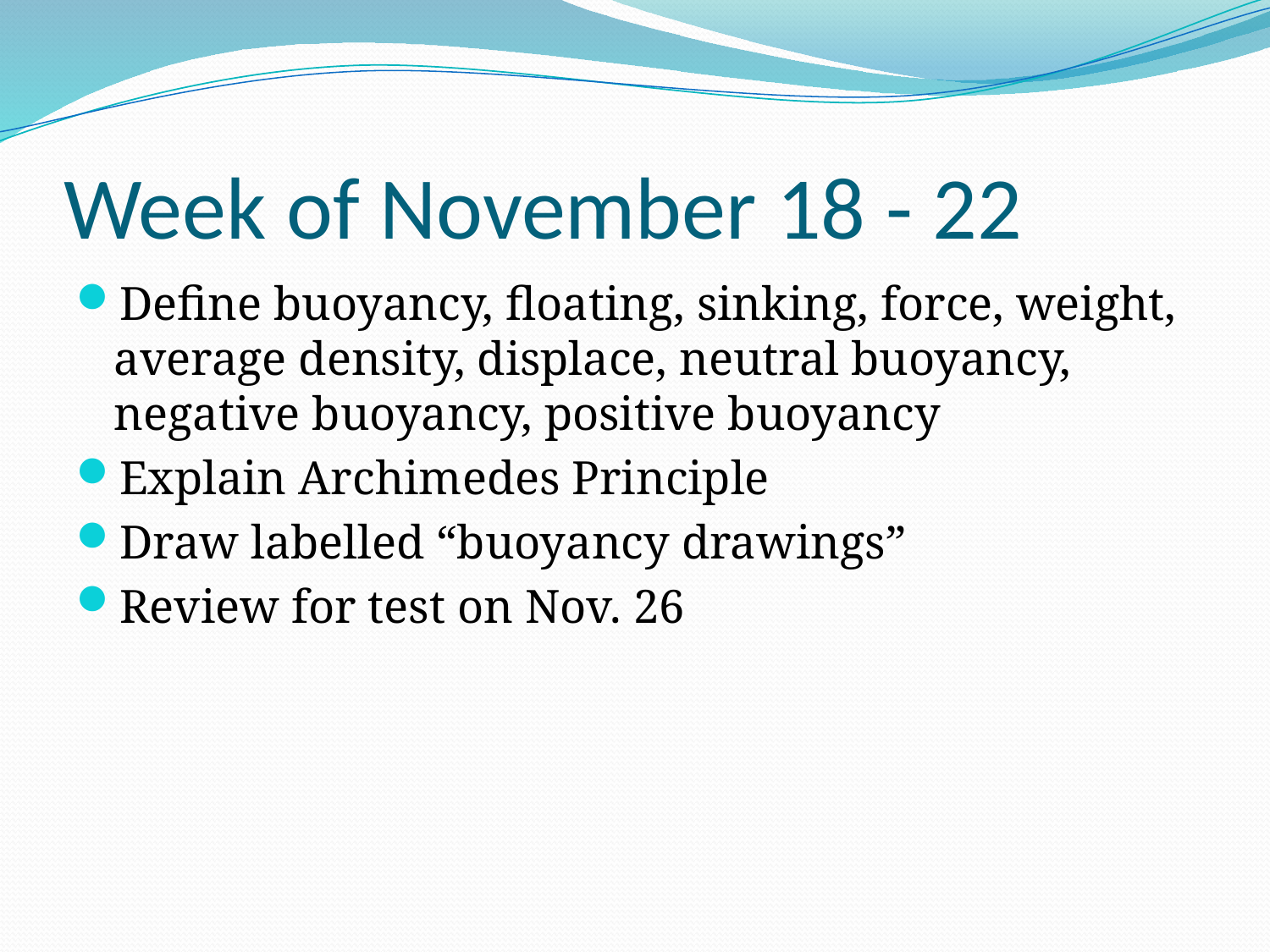

# Week of November 18 - 22
Define buoyancy, floating, sinking, force, weight, average density, displace, neutral buoyancy, negative buoyancy, positive buoyancy
Explain Archimedes Principle
Draw labelled “buoyancy drawings”
Review for test on Nov. 26